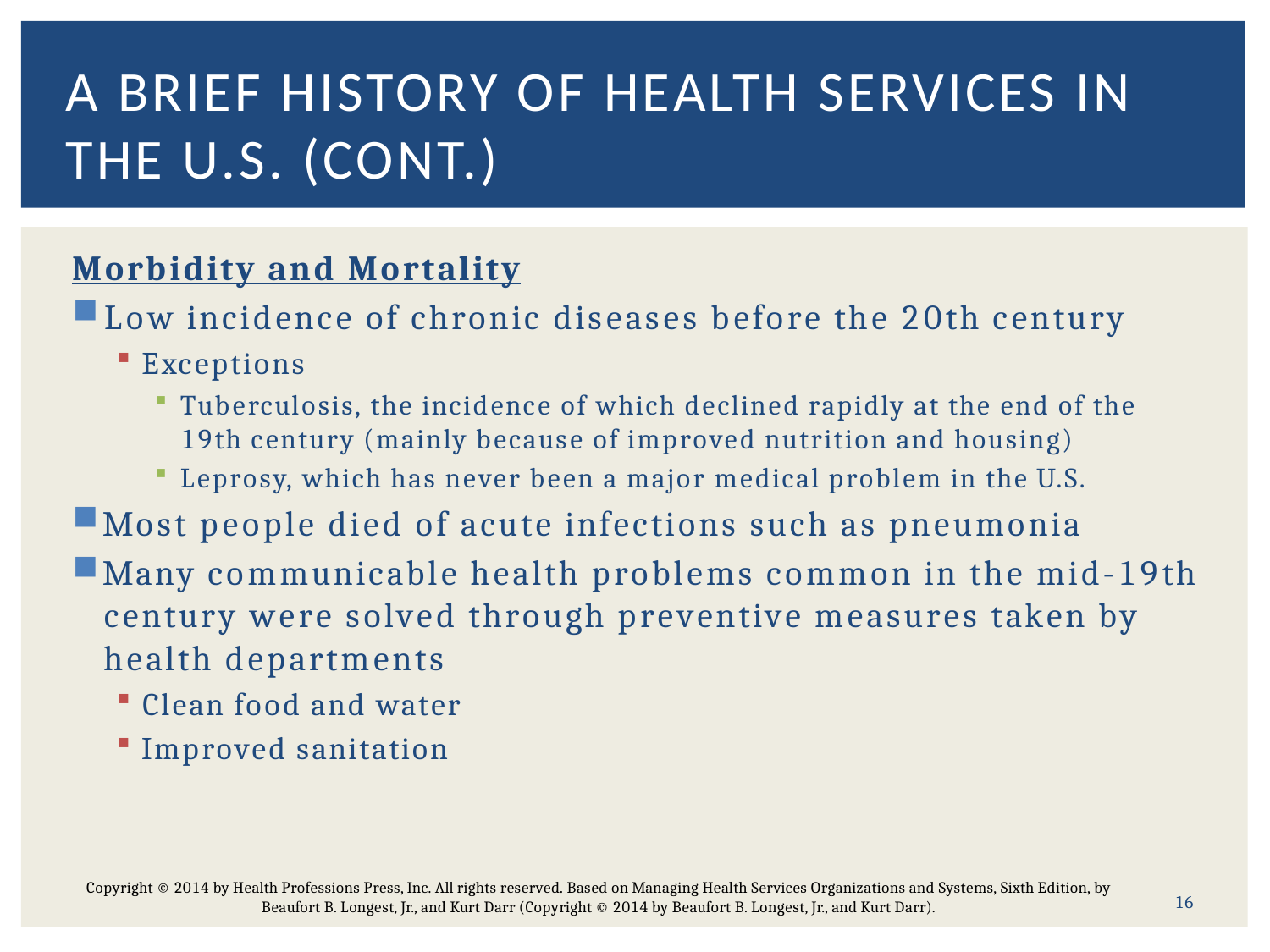

# A brief history of health services in the U.S. (Cont.)
Morbidity and Mortality
Low incidence of chronic diseases before the 20th century
Exceptions
Tuberculosis, the incidence of which declined rapidly at the end of the 19th century (mainly because of improved nutrition and housing)
Leprosy, which has never been a major medical problem in the U.S.
Most people died of acute infections such as pneumonia
Many communicable health problems common in the mid-19th century were solved through preventive measures taken by health departments
Clean food and water
Improved sanitation
Copyright © 2014 by Health Professions Press, Inc. All rights reserved. Based on Managing Health Services Organizations and Systems, Sixth Edition, by Beaufort B. Longest, Jr., and Kurt Darr (Copyright © 2014 by Beaufort B. Longest, Jr., and Kurt Darr).
16